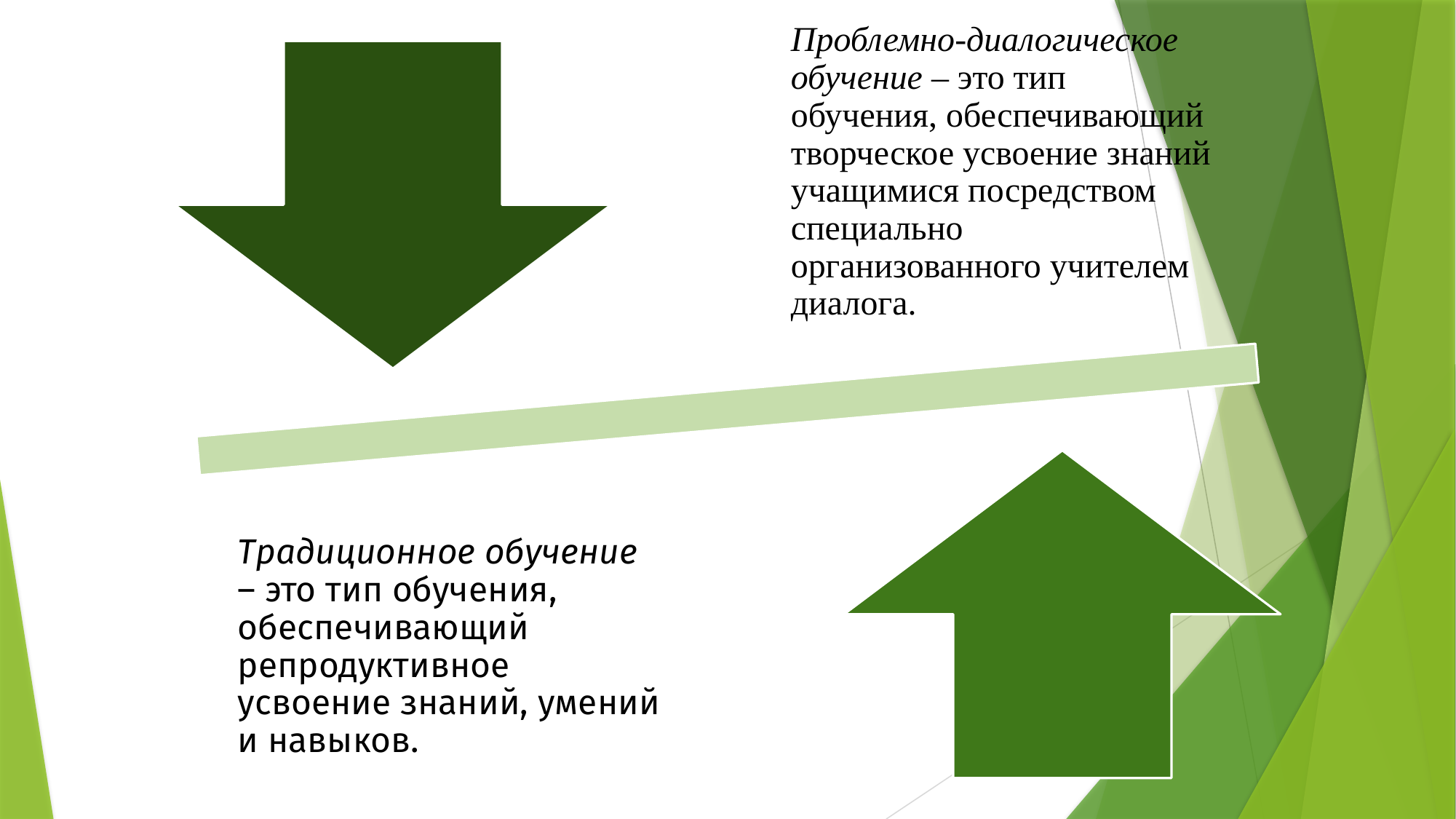

Проблемно-диалогическое обучение – это тип обучения, обеспечивающий творческое усвоение знаний учащимися посредством специально организованного учителем диалога.
Традиционное обучение – это тип обучения, обеспечивающий репродуктивное усвоение знаний, умений и навыков.